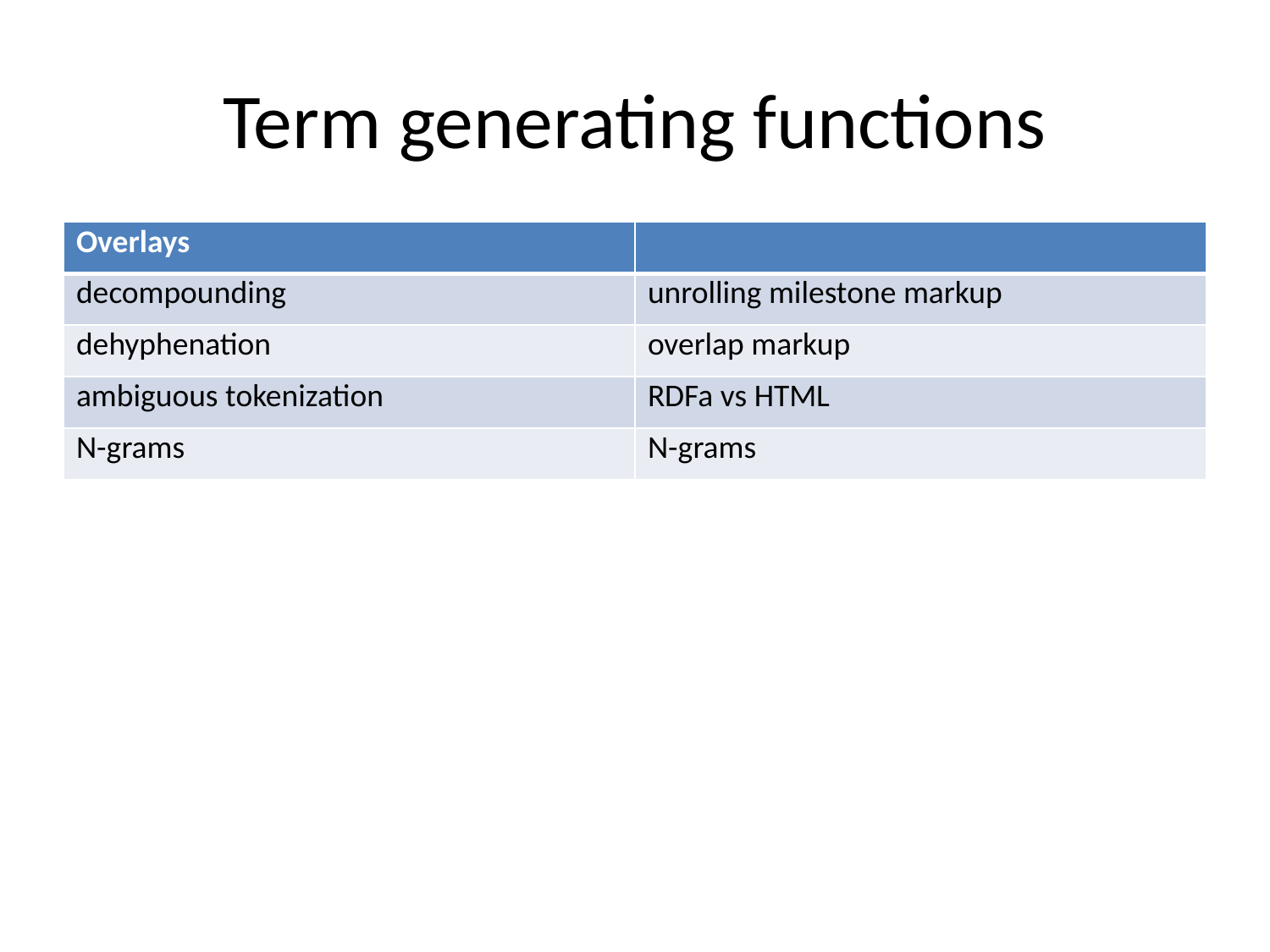

# Term generating functions
| Overlays |  |
| --- | --- |
| decompounding | unrolling milestone markup |
| dehyphenation | overlap markup |
| ambiguous tokenization | RDFa vs HTML |
| N-grams | N-grams |